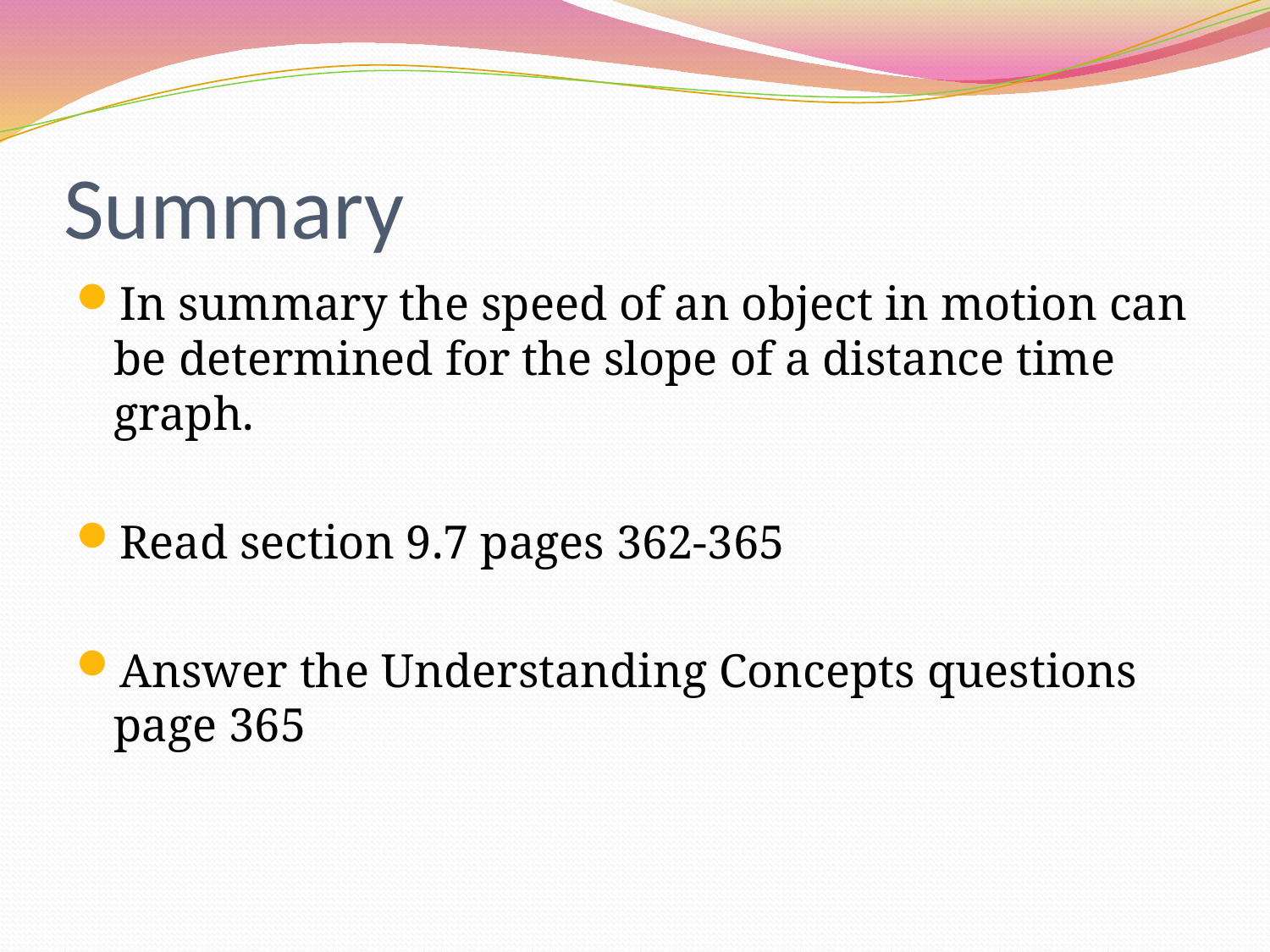

# Summary
In summary the speed of an object in motion can be determined for the slope of a distance time graph.

Read section 9.7 pages 362-365

Answer the Understanding Concepts questions page 365